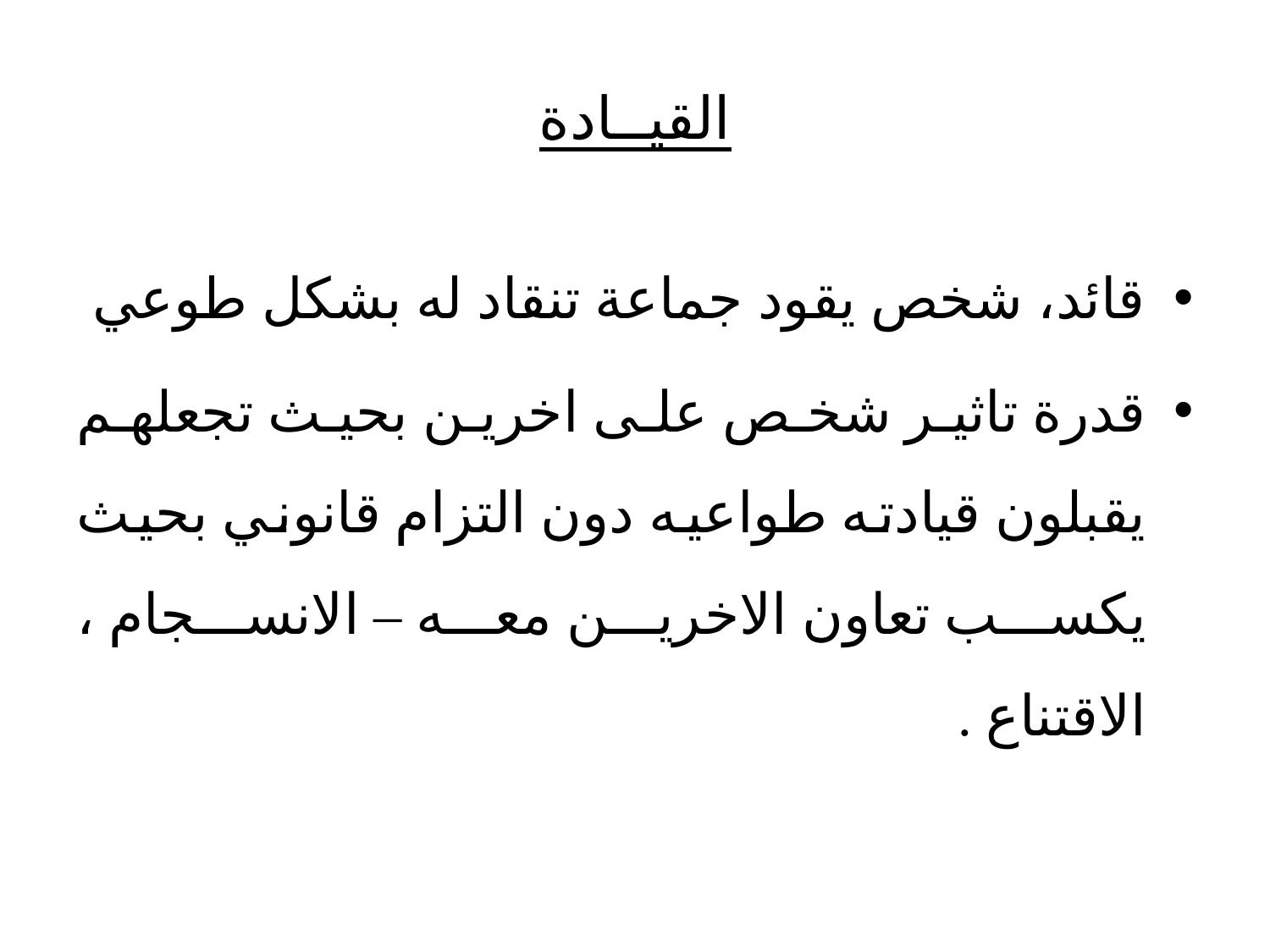

# القيــادة
قائد، شخص يقود جماعة تنقاد له بشكل طوعي
قدرة تاثير شخص على اخرين بحيث تجعلهم يقبلون قيادته طواعيه دون التزام قانوني بحيث يكسب تعاون الاخرين معه – الانسجام ، الاقتناع .